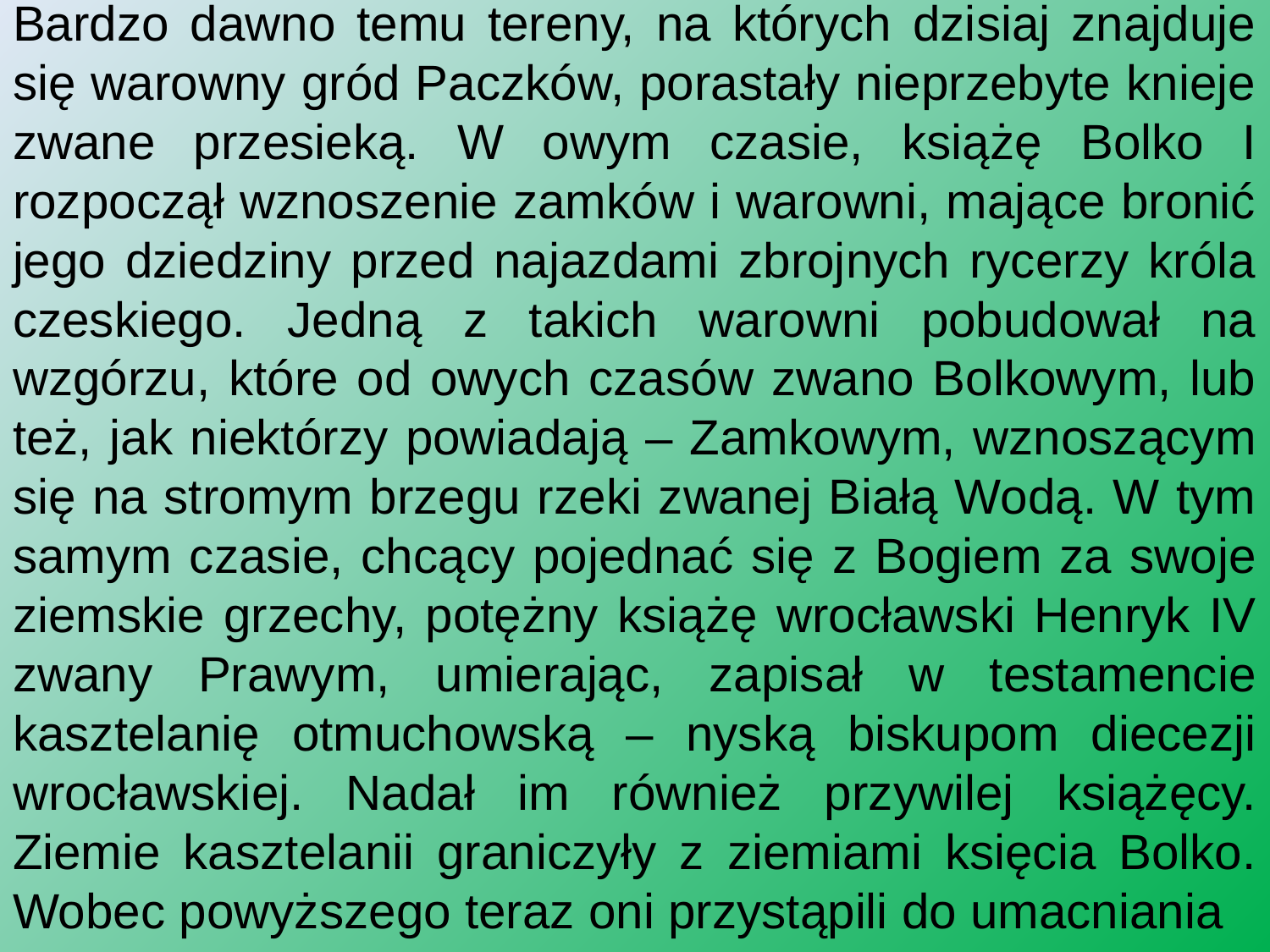

Bardzo dawno temu tereny, na których dzisiaj znajduje się warowny gród Paczków, porastały nieprzebyte knieje zwane przesieką. W owym czasie, książę Bolko I rozpoczął wznoszenie zamków i warowni, mające bronić jego dziedziny przed najazdami zbrojnych rycerzy króla czeskiego. Jedną z takich warowni pobudował na wzgórzu, które od owych czasów zwano Bolkowym, lub też, jak niektórzy powiadają – Zamkowym, wznoszącym się na stromym brzegu rzeki zwanej Białą Wodą. W tym samym czasie, chcący pojednać się z Bogiem za swoje ziemskie grzechy, potężny książę wrocławski Henryk IV zwany Prawym, umierając, zapisał w testamencie kasztelanię otmuchowską – nyską biskupom diecezji wrocławskiej. Nadał im również przywilej książęcy. Ziemie kasztelanii graniczyły z ziemiami księcia Bolko. Wobec powyższego teraz oni przystąpili do umacniania